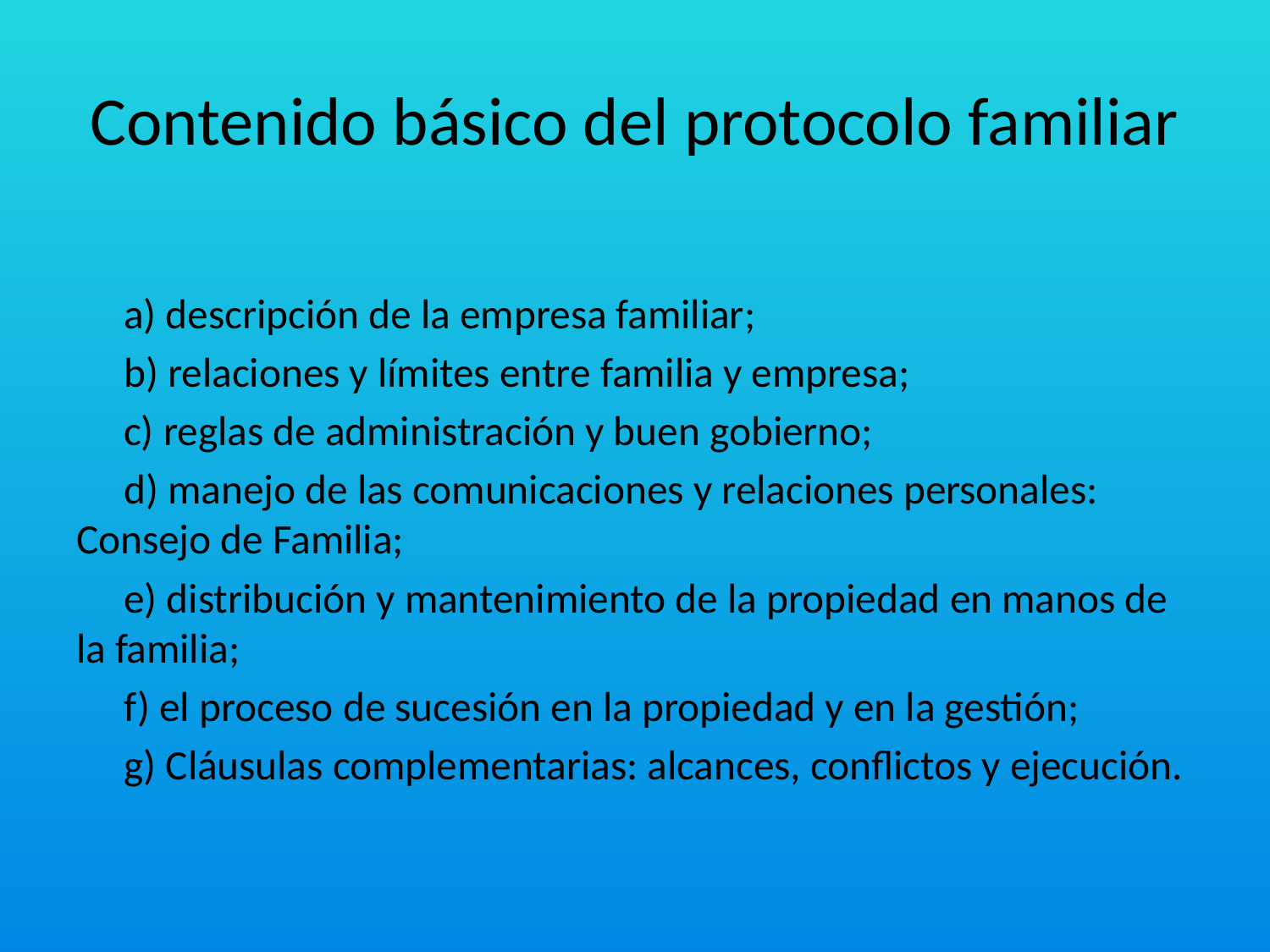

# Contenido básico del protocolo familiar

     a) descripción de la empresa familiar;
     b) relaciones y límites entre familia y empresa;
     c) reglas de administración y buen gobierno;
     d) manejo de las comunicaciones y relaciones personales: Consejo de Familia;
     e) distribución y mantenimiento de la propiedad en manos de la familia;
     f) el proceso de sucesión en la propiedad y en la gestión;
     g) Cláusulas complementarias: alcances, conflictos y ejecución.